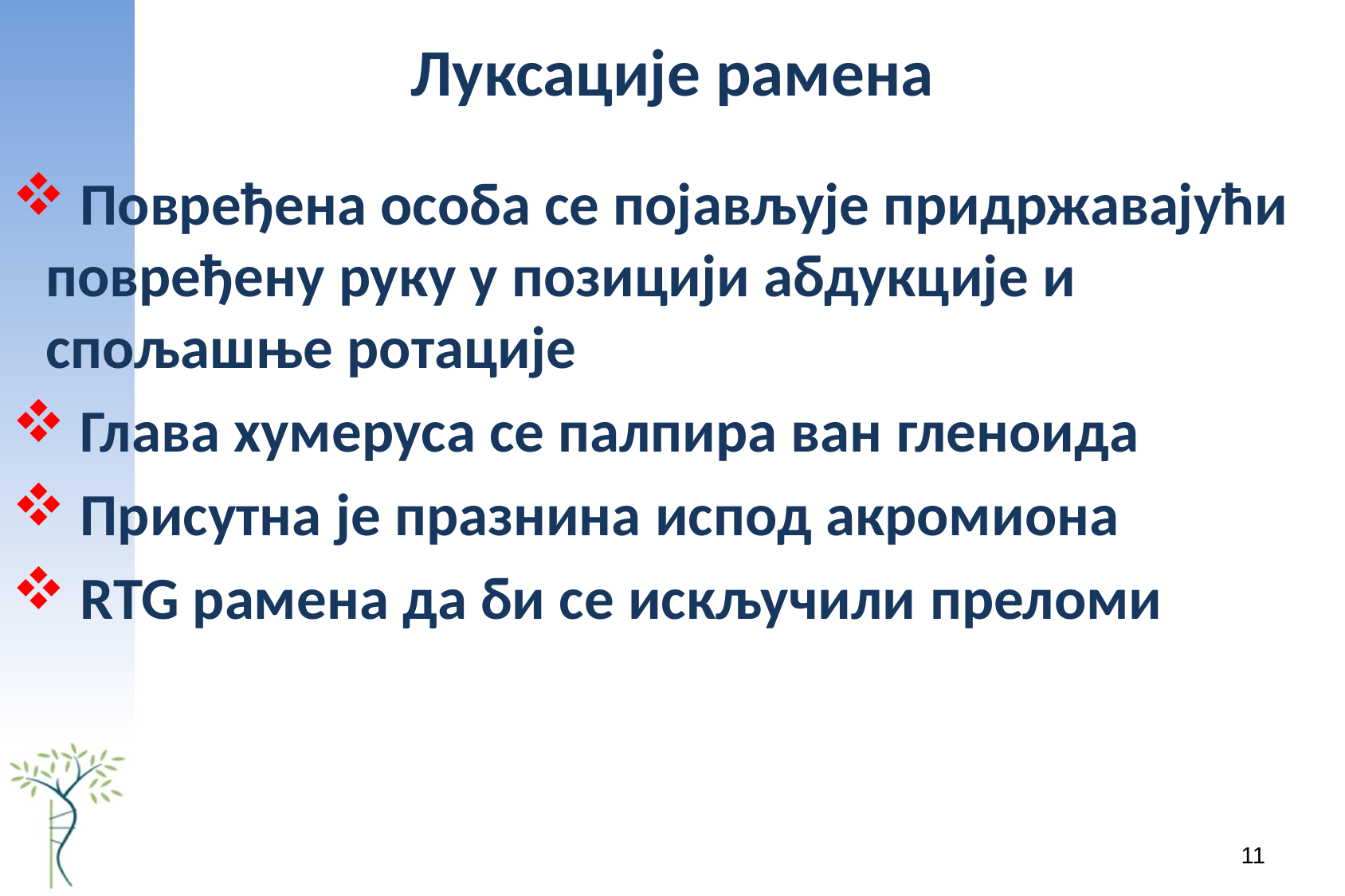

# Луксације рамена
 Повређена особа се појављује придржавајући повређену руку у позицији абдукције и спољашње ротације
 Глава хумеруса се палпира ван гленоида
 Присутна је празнина испод акромиона
 RTG рамена да би се искључили преломи
11